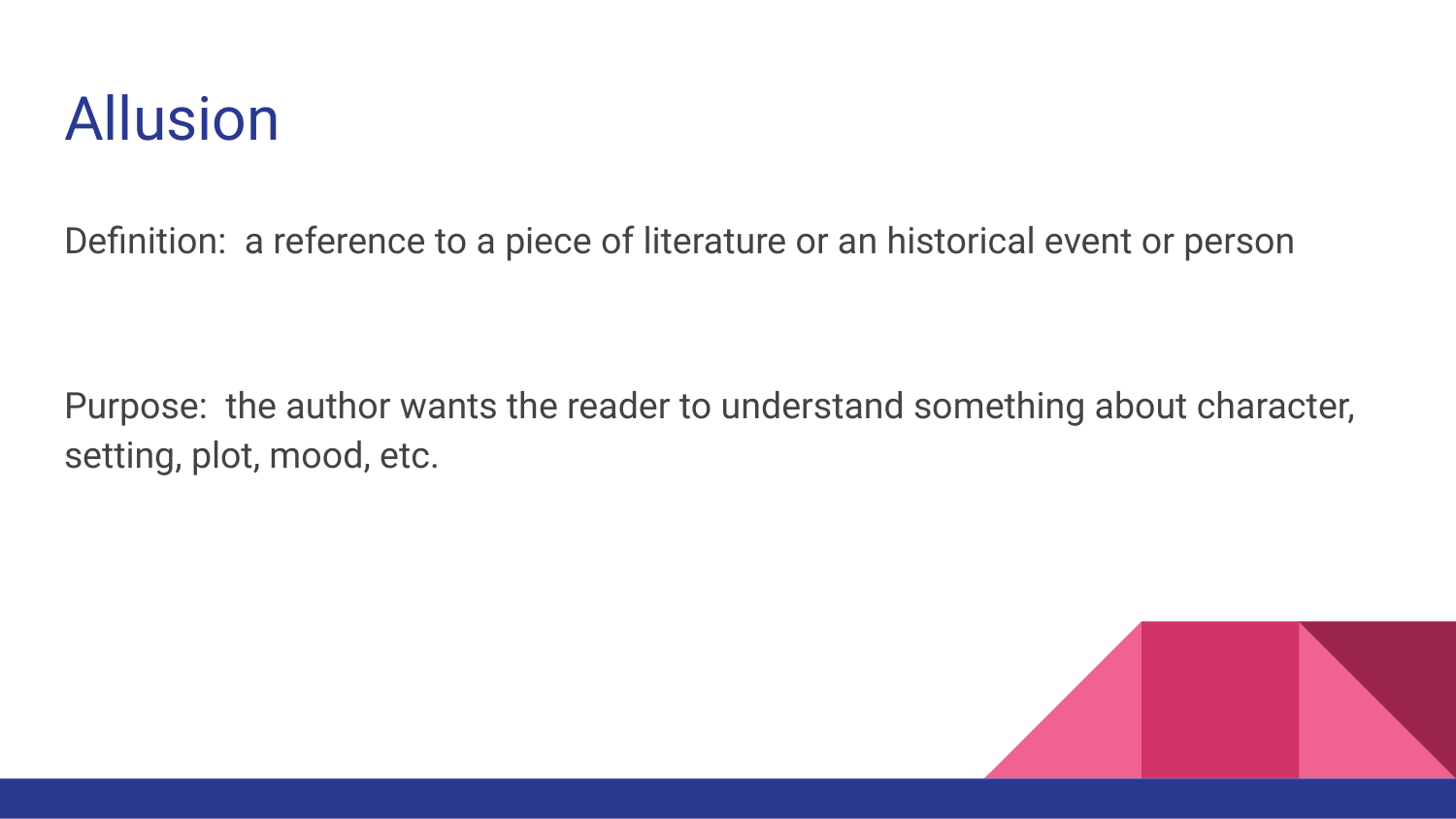

# Allusion
Definition:  a reference to a piece of literature or an historical event or person

Purpose:  the author wants the reader to understand something about character, setting, plot, mood, etc.